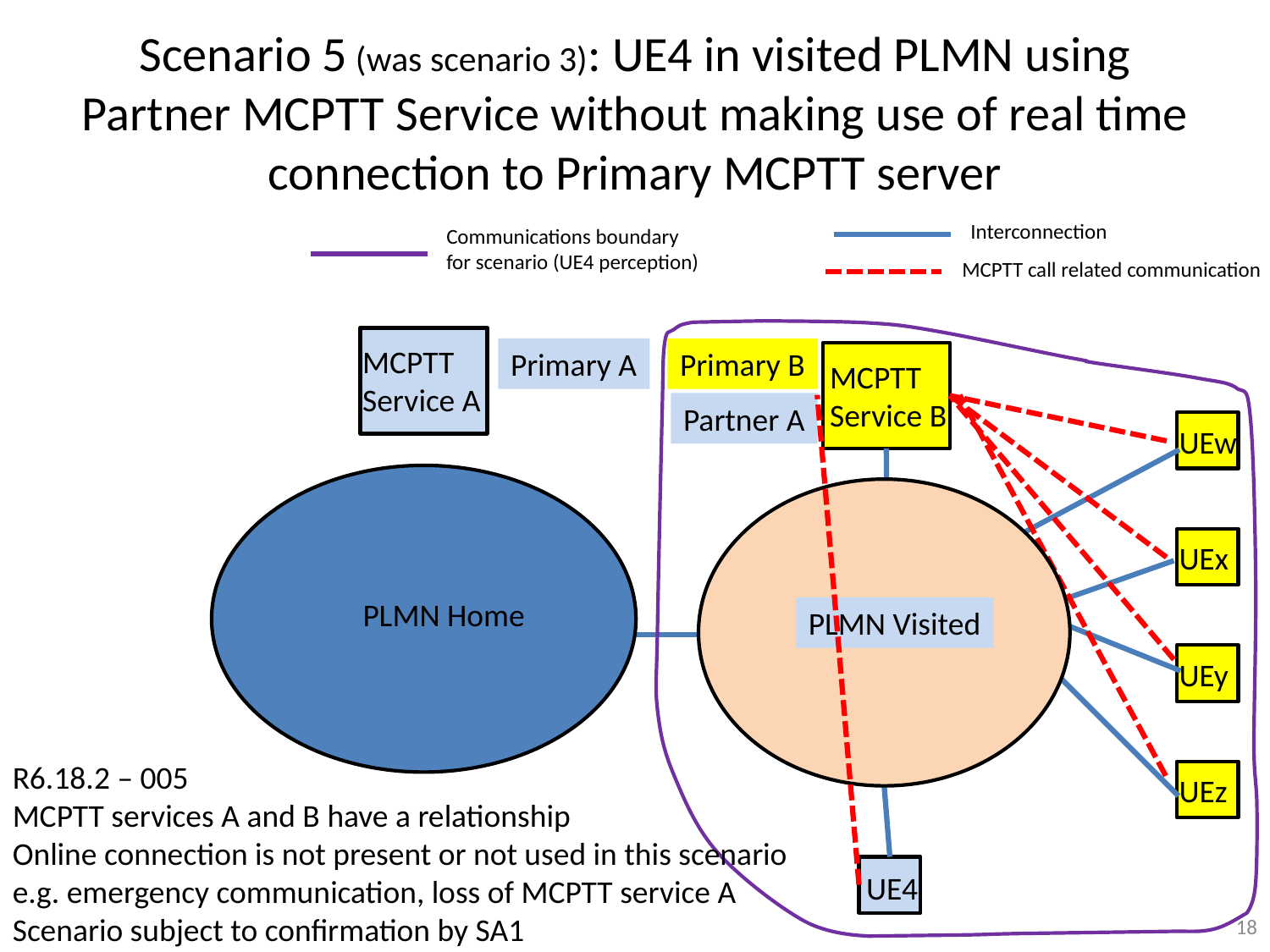

# Scenario 5 (was scenario 3): UE4 in visited PLMN using Partner MCPTT Service without making use of real time connection to Primary MCPTT server
Interconnection
Communications boundary for scenario (UE4 perception)
MCPTT call related communication

MCPTT
Service A
Primary A
Primary B

MCPTT
Service B
Partner A

UEw

UEx
PLMN Home
PLMN Visited

UEy
R6.18.2 – 005
MCPTT services A and B have a relationship
Online connection is not present or not used in this scenario
e.g. emergency communication, loss of MCPTT service A
Scenario subject to confirmation by SA1

UEz

UE4
18